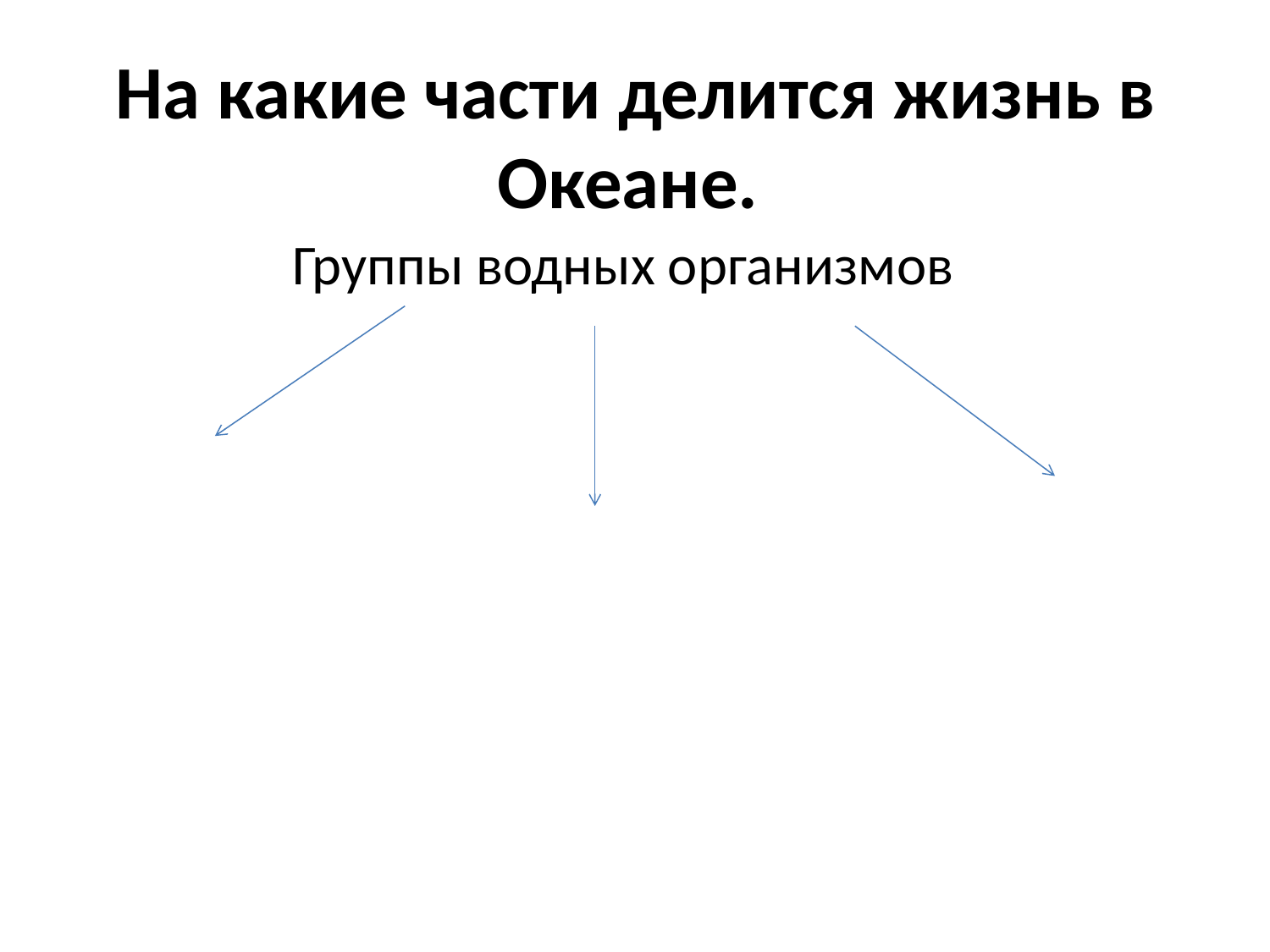

# На какие части делится жизнь в Океане.
                 Группы водных организмов